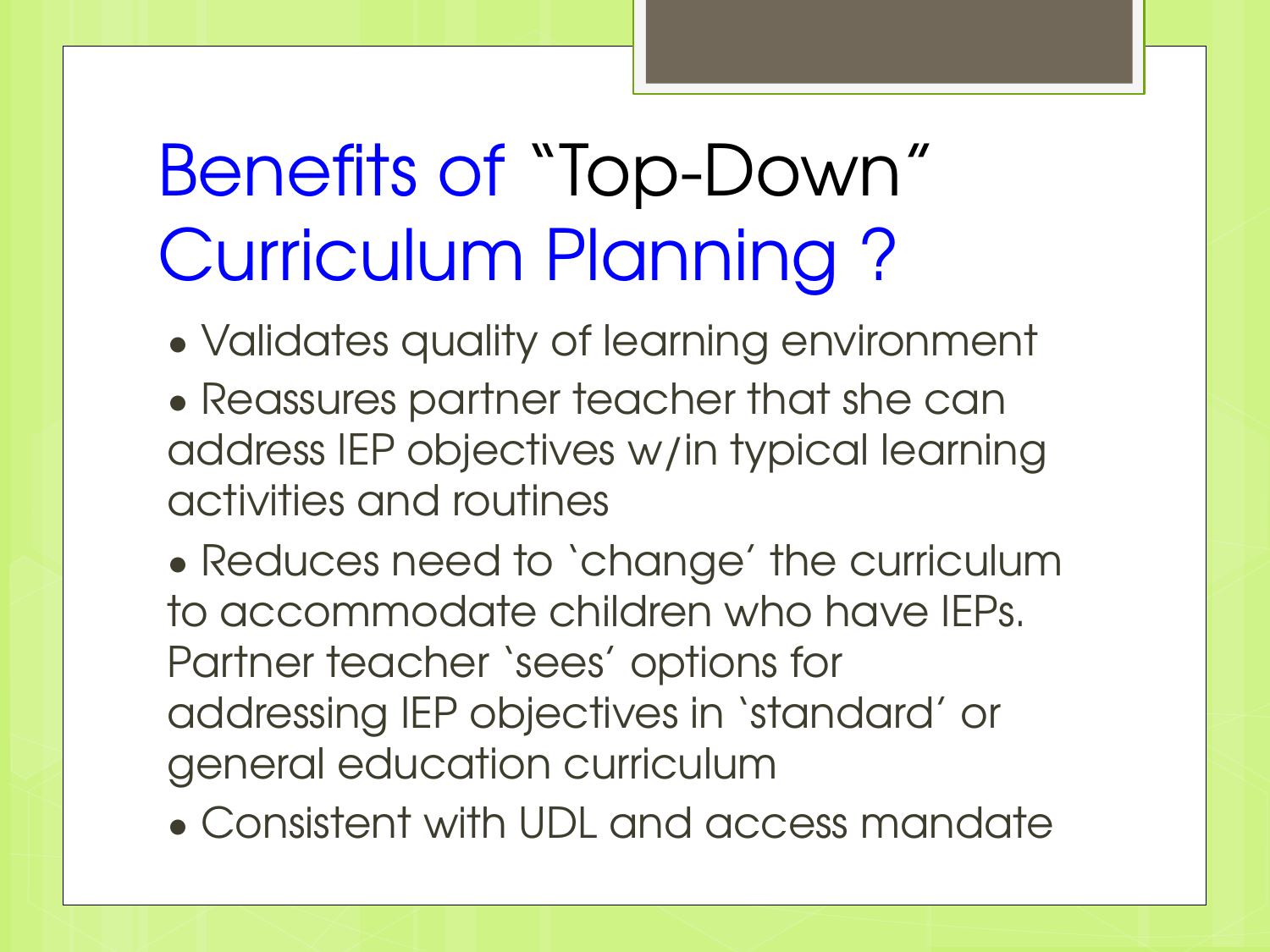

# Benefits of “Top-Down” Curriculum Planning ?
• Validates quality of learning environment
• Reassures partner teacher that she can address IEP objectives w/in typical learning activities and routines
• Reduces need to ‘change’ the curriculum to accommodate children who have IEPs. Partner teacher ‘sees’ options for addressing IEP objectives in ‘standard’ or general education curriculum
• Consistent with UDL and access mandate